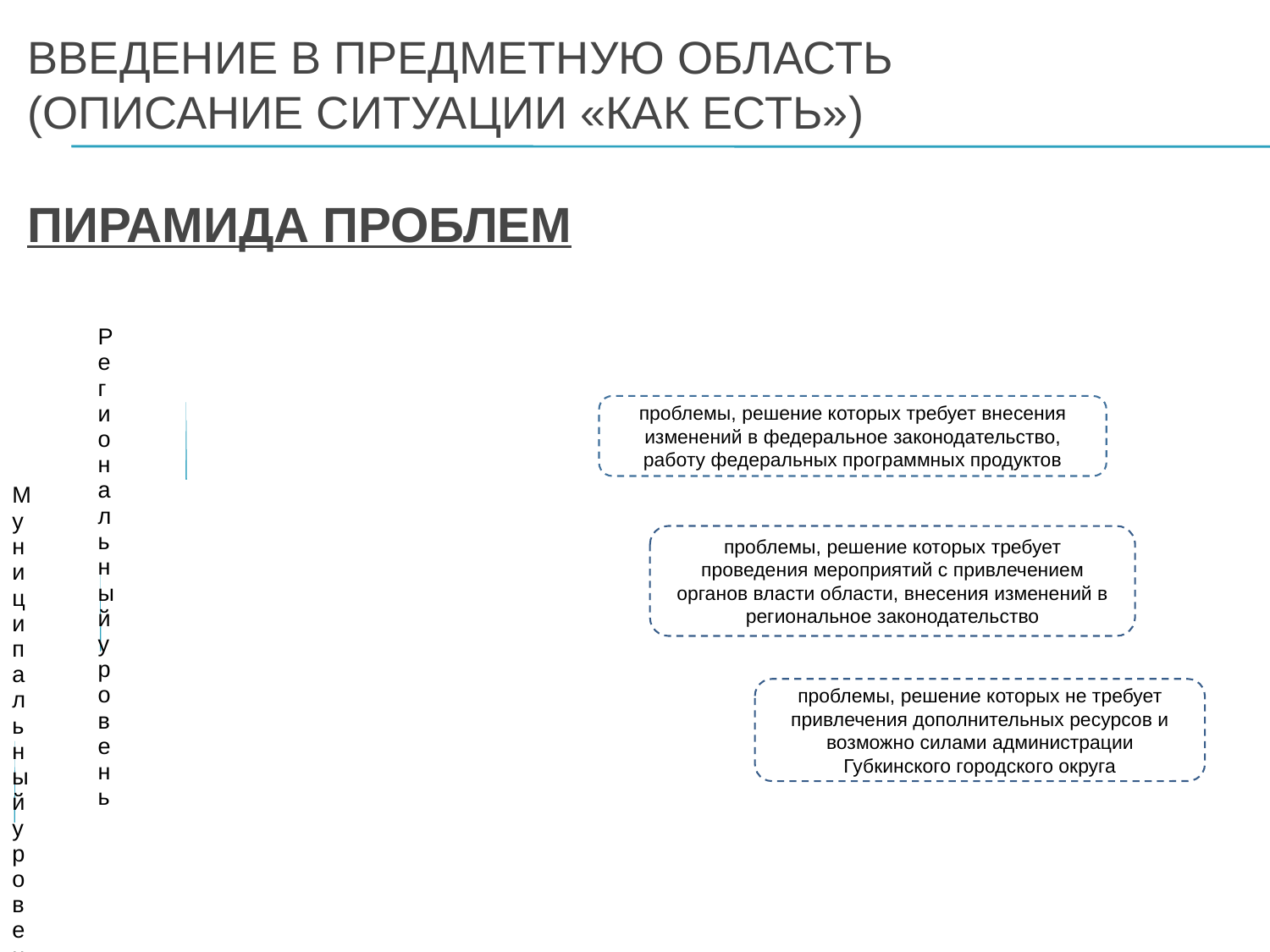

# Введение в предметную область (описание ситуации «как есть») Пирамида проблем
уровень
Региональный
уровень
Муниципальный
уровень
проблемы, решение которых требует внесения изменений в федеральное законодательство, работу федеральных программных продуктов
проблемы, решение которых требует проведения мероприятий с привлечением органов власти области, внесения изменений в региональное законодательство
проблемы, решение которых не требует привлечения дополнительных ресурсов и возможно силами администрации Губкинского городского округа